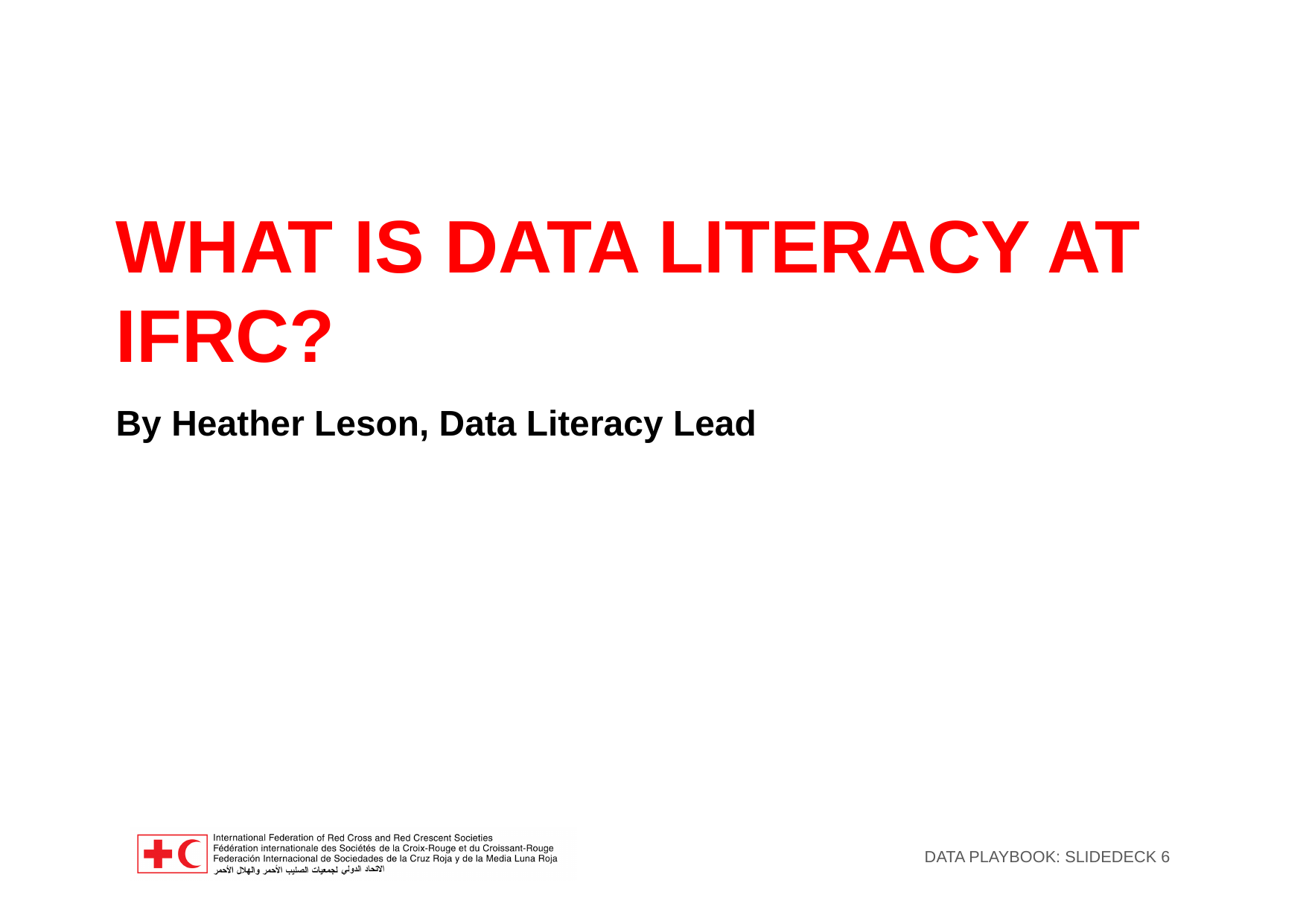

# What is Data Literacy at IFRC?
By Heather Leson, Data Literacy Lead